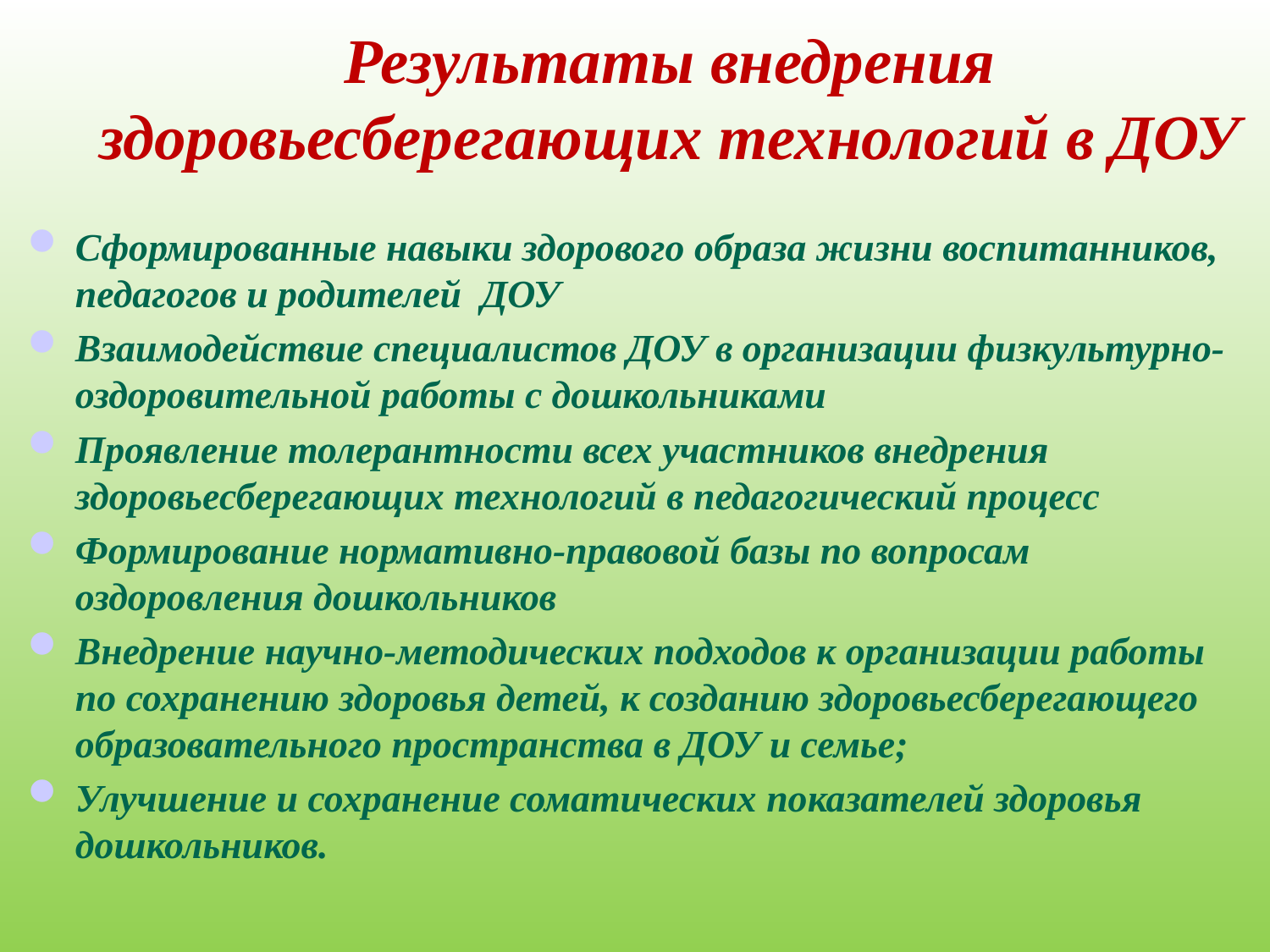

# Результаты внедрения здоровьесберегающих технологий в ДОУ
Сформированные навыки здорового образа жизни воспитанников, педагогов и родителей  ДОУ
Взаимодействие специалистов ДОУ в организации физкультурно-оздоровительной работы с дошкольниками
Проявление толерантности всех участников внедрения здоровьесберегающих технологий в педагогический процесс
Формирование нормативно-правовой базы по вопросам оздоровления дошкольников
Внедрение научно-методических подходов к организации работы по сохранению здоровья детей, к созданию здоровьесберегающего образовательного пространства в ДОУ и семье;
Улучшение и сохранение соматических показателей здоровья дошкольников.